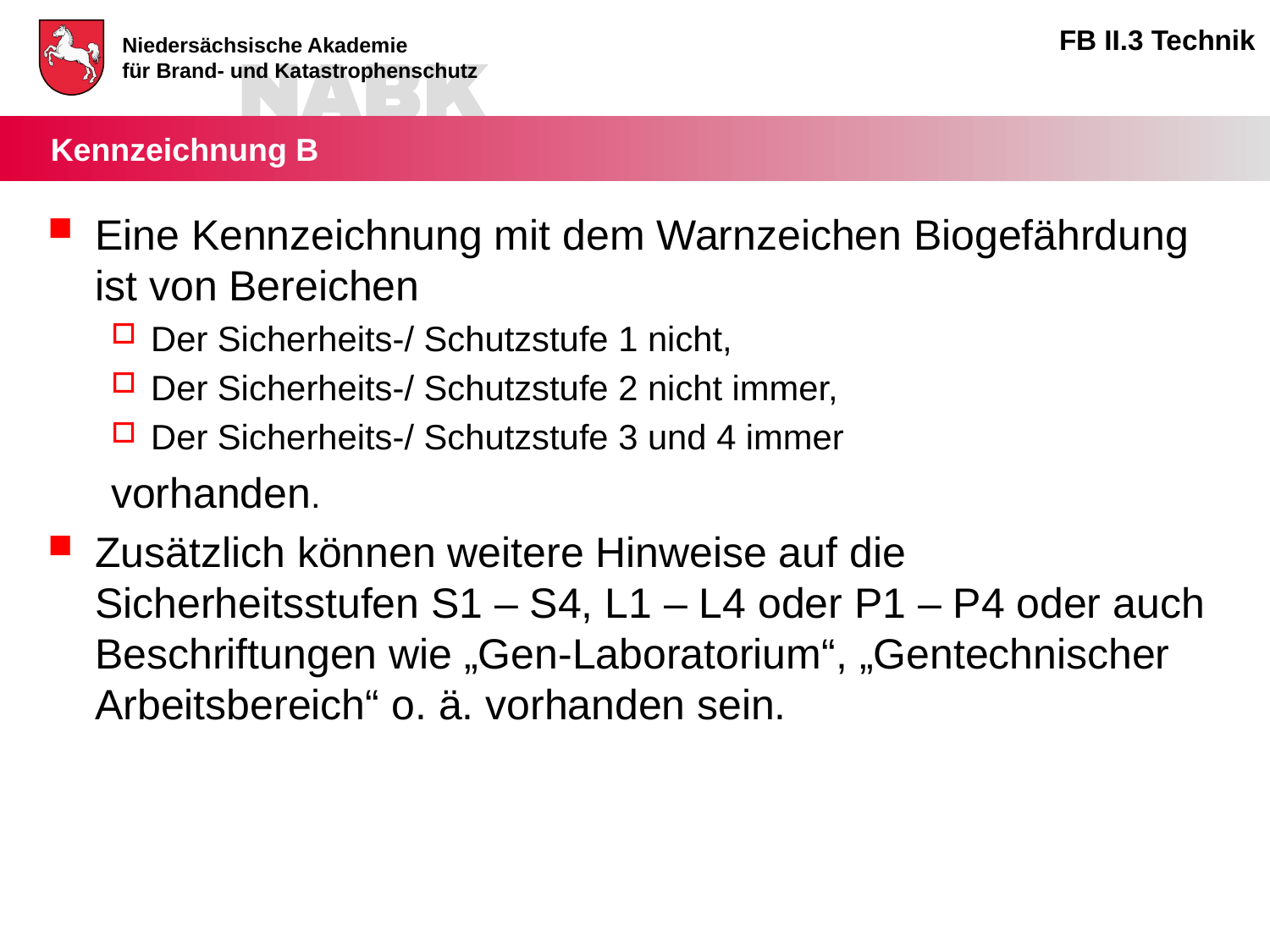

Eine Kennzeichnung mit dem Warnzeichen Biogefährdung ist von Bereichen
Der Sicherheits-/ Schutzstufe 1 nicht,
Der Sicherheits-/ Schutzstufe 2 nicht immer,
Der Sicherheits-/ Schutzstufe 3 und 4 immer
vorhanden.
Zusätzlich können weitere Hinweise auf die Sicherheitsstufen S1 – S4, L1 – L4 oder P1 – P4 oder auch Beschriftungen wie „Gen-Laboratorium“, „Gentechnischer Arbeitsbereich“ o. ä. vorhanden sein.